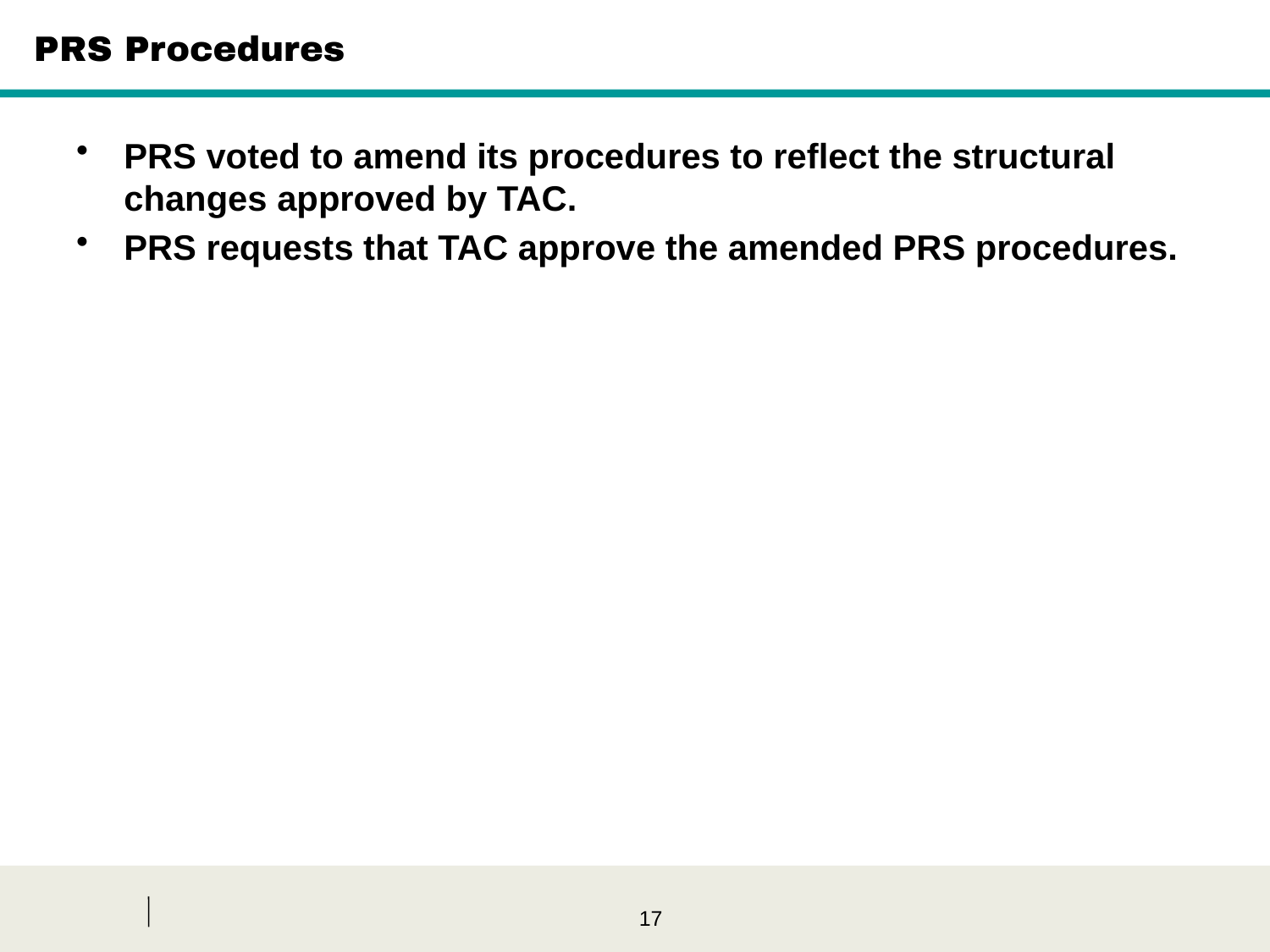

# PRS Procedures
PRS voted to amend its procedures to reflect the structural changes approved by TAC.
PRS requests that TAC approve the amended PRS procedures.